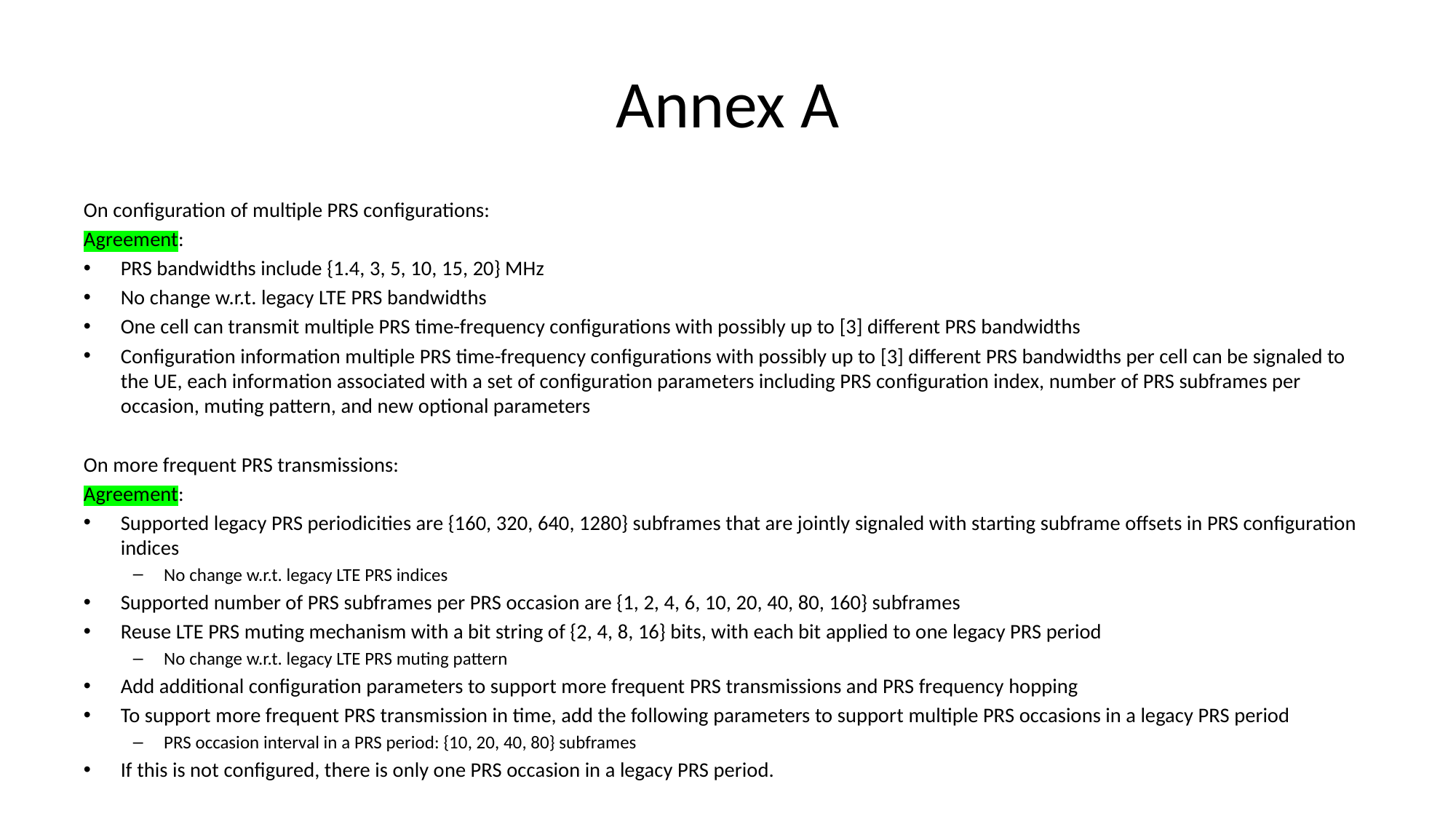

# Annex A
On configuration of multiple PRS configurations:
Agreement:
PRS bandwidths include {1.4, 3, 5, 10, 15, 20} MHz
No change w.r.t. legacy LTE PRS bandwidths
One cell can transmit multiple PRS time-frequency configurations with possibly up to [3] different PRS bandwidths
Configuration information multiple PRS time-frequency configurations with possibly up to [3] different PRS bandwidths per cell can be signaled to the UE, each information associated with a set of configuration parameters including PRS configuration index, number of PRS subframes per occasion, muting pattern, and new optional parameters

On more frequent PRS transmissions:
Agreement:
Supported legacy PRS periodicities are {160, 320, 640, 1280} subframes that are jointly signaled with starting subframe offsets in PRS configuration indices
No change w.r.t. legacy LTE PRS indices
Supported number of PRS subframes per PRS occasion are {1, 2, 4, 6, 10, 20, 40, 80, 160} subframes
Reuse LTE PRS muting mechanism with a bit string of {2, 4, 8, 16} bits, with each bit applied to one legacy PRS period
No change w.r.t. legacy LTE PRS muting pattern
Add additional configuration parameters to support more frequent PRS transmissions and PRS frequency hopping
To support more frequent PRS transmission in time, add the following parameters to support multiple PRS occasions in a legacy PRS period
PRS occasion interval in a PRS period: {10, 20, 40, 80} subframes
If this is not configured, there is only one PRS occasion in a legacy PRS period.